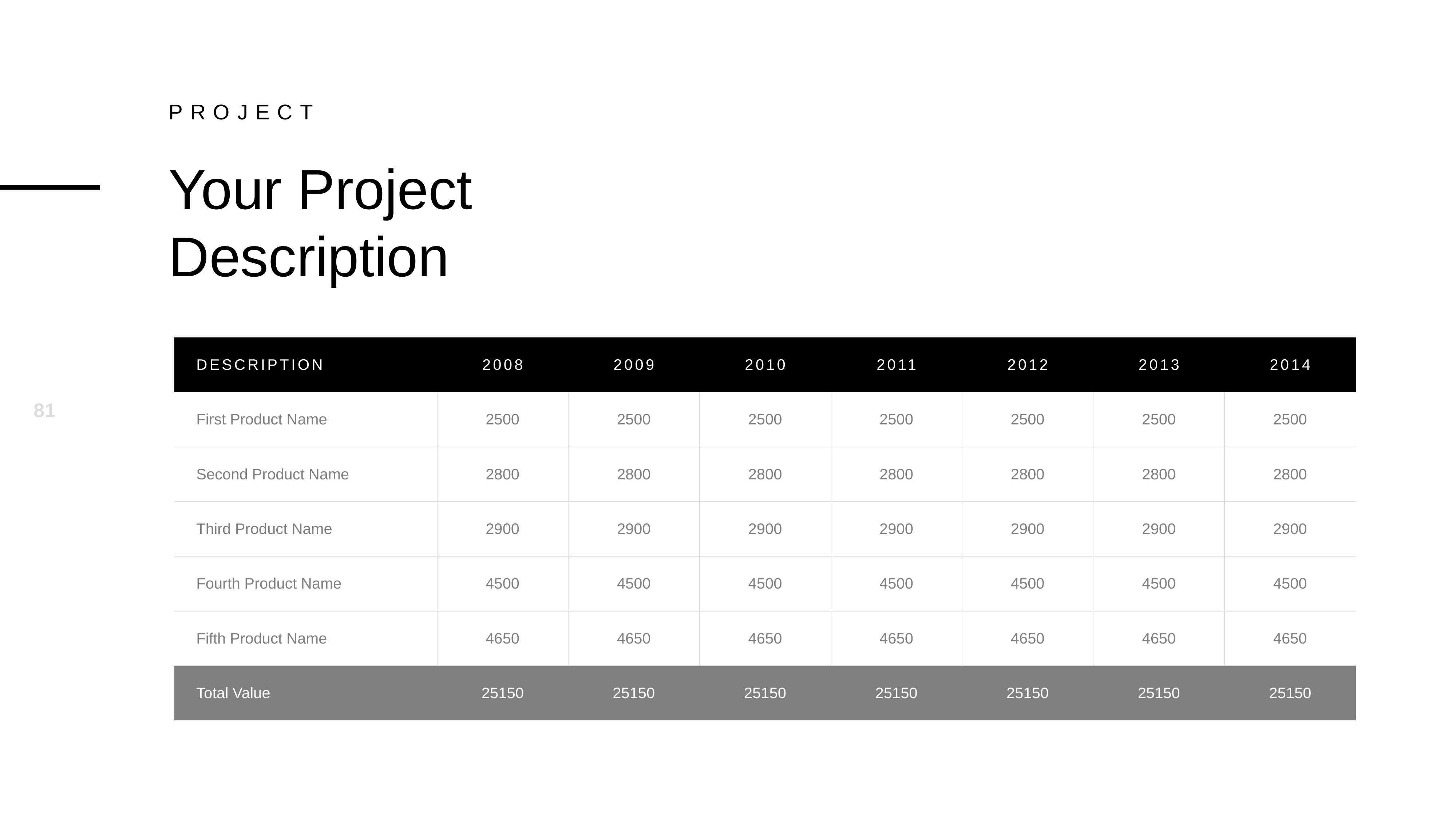

project
Your Project
Description
| Description | 2008 | 2009 | 2010 | 2011 | 2012 | 2013 | 2014 |
| --- | --- | --- | --- | --- | --- | --- | --- |
| First Product Name | 2500 | 2500 | 2500 | 2500 | 2500 | 2500 | 2500 |
| Second Product Name | 2800 | 2800 | 2800 | 2800 | 2800 | 2800 | 2800 |
| Third Product Name | 2900 | 2900 | 2900 | 2900 | 2900 | 2900 | 2900 |
| Fourth Product Name | 4500 | 4500 | 4500 | 4500 | 4500 | 4500 | 4500 |
| Fifth Product Name | 4650 | 4650 | 4650 | 4650 | 4650 | 4650 | 4650 |
| Total Value | 25150 | 25150 | 25150 | 25150 | 25150 | 25150 | 25150 |